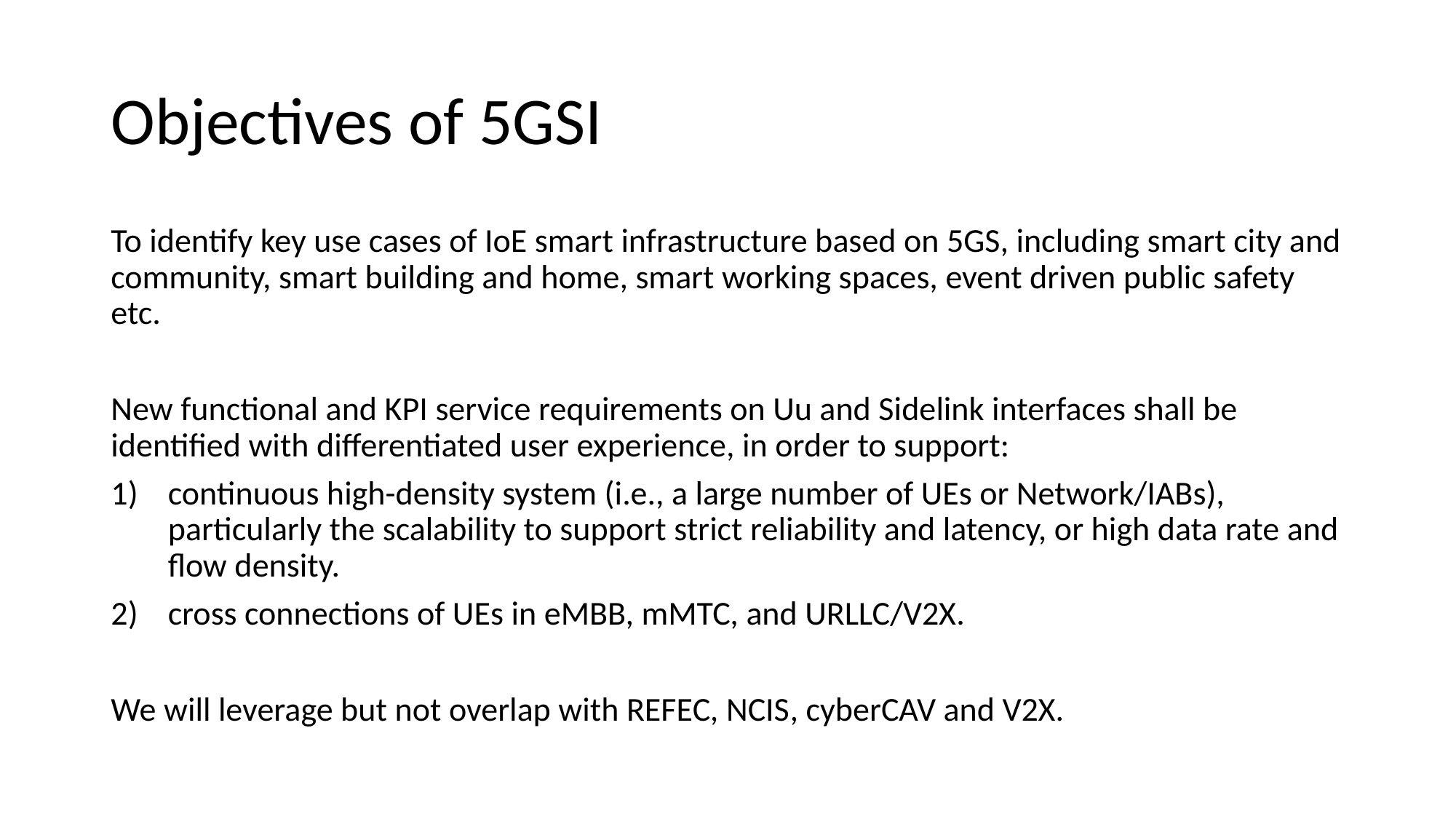

# Objectives of 5GSI
To identify key use cases of IoE smart infrastructure based on 5GS, including smart city and community, smart building and home, smart working spaces, event driven public safety etc.

New functional and KPI service requirements on Uu and Sidelink interfaces shall be identified with differentiated user experience, in order to support:
continuous high-density system (i.e., a large number of UEs or Network/IABs), particularly the scalability to support strict reliability and latency, or high data rate and flow density.
cross connections of UEs in eMBB, mMTC, and URLLC/V2X.

We will leverage but not overlap with REFEC, NCIS, cyberCAV and V2X.